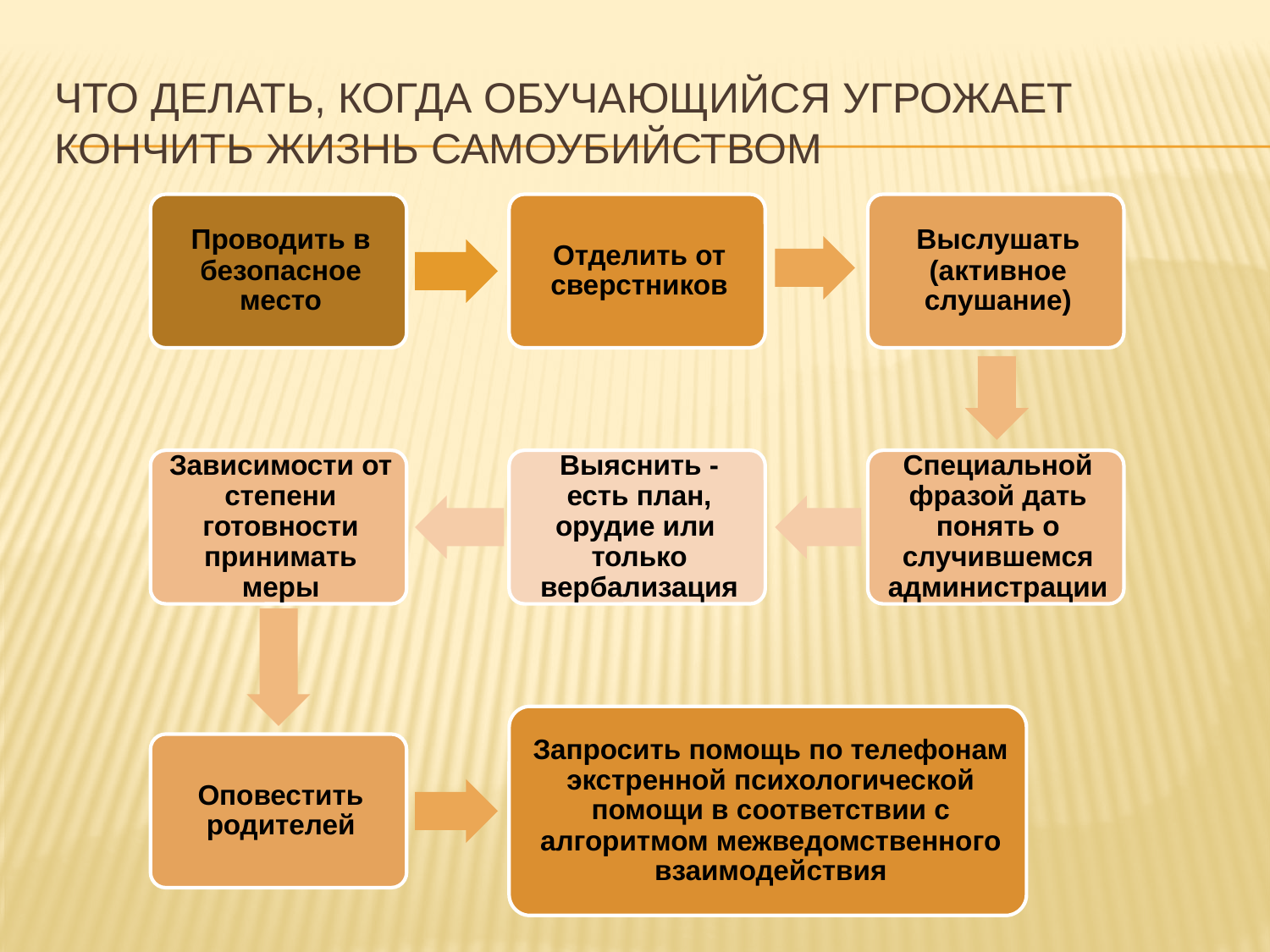

# Что делать, когда обучающийся угрожает кончить жизнь самоубийством
Проводить в безопасное место

Отделить от сверстников

Выслушать (активное слушание)

Специальной фразой дать понять о случившемся администрации

Выяснить - есть план, орудие или  только вербализация

Зависимости от степени готовности принимать меры

Оповестить родителей

Запросить помощь по телефонам экстренной психологической помощи в соответствии с алгоритмом межведомственного взаимодействия